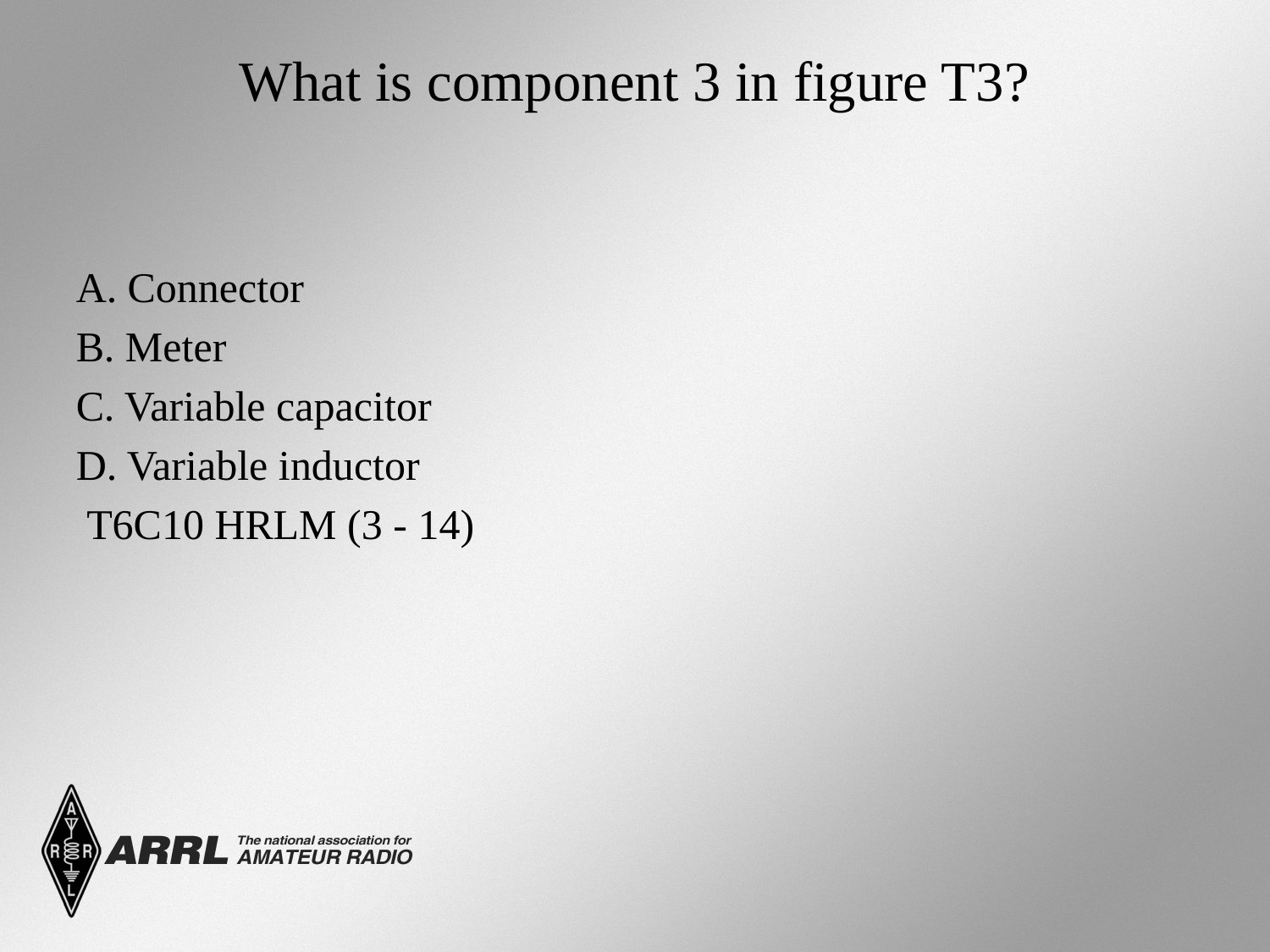

# What is component 3 in figure T3?
A. Connector
B. Meter
C. Variable capacitor
D. Variable inductor
 T6C10 HRLM (3 - 14)